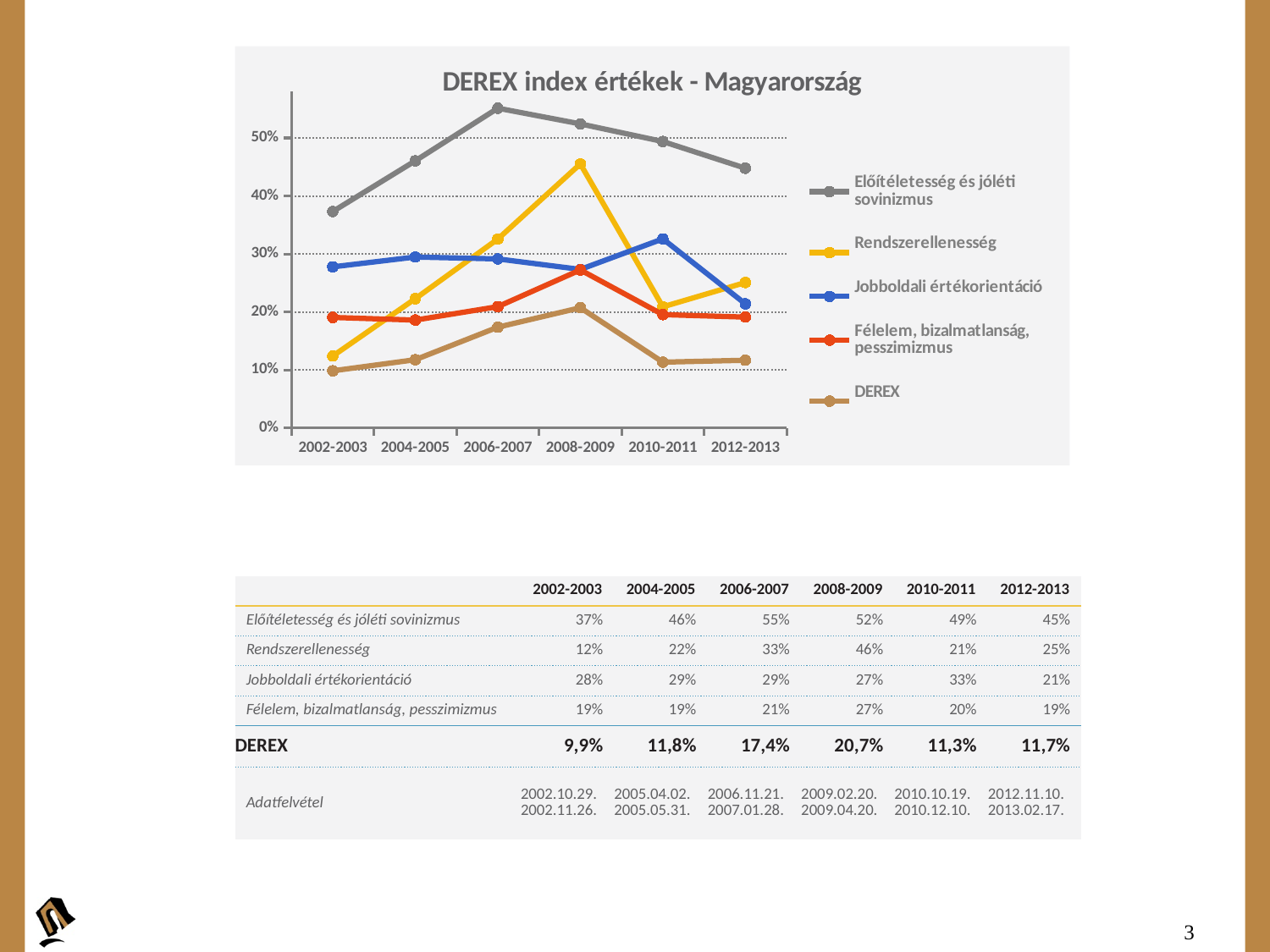

### Chart: DEREX index értékek - Magyarország

| Category | Előítéletesség és jóléti sovinizmus | Rendszerellenesség | Jobboldali értékorientáció | Félelem, bizalmatlanság, pesszimizmus | DEREX |
|---|---|---|---|---|---|
| 2002-2003 | 0.37329376854599405 | 0.12403560830860542 | 0.2777448071216619 | 0.1905044510385757 | 0.09851632047477754 |
| 2004-2005 | 0.46061916141618175 | 0.22284085967612421 | 0.29465608322206405 | 0.18599268591978893 | 0.11764344613312577 |
| 2006-2007 | 0.5513463971066126 | 0.32576547790466925 | 0.29145380426369183 | 0.20918572168078617 | 0.17374730187640447 |
| 2008-2009 | 0.5242698142569877 | 0.45527305492133197 | 0.27334915625887685 | 0.27248070018452897 | 0.2072897590188173 |
| 2010-2011 | 0.4939141575912885 | 0.20884048686739337 | 0.32607303010890526 | 0.1953875720691867 | 0.11338885329916733 |
| 2012-2013 | 0.447864945382324 | 0.25074478649453824 | 0.21400198609731894 | 0.19116186693147966 | 0.1166832174776565 |
|  | 2002-2003 | 2004-2005 | 2006-2007 | 2008-2009 | 2010-2011 | 2012-2013 |
| --- | --- | --- | --- | --- | --- | --- |
| Előítéletesség és jóléti sovinizmus | 37% | 46% | 55% | 52% | 49% | 45% |
| Rendszerellenesség | 12% | 22% | 33% | 46% | 21% | 25% |
| Jobboldali értékorientáció | 28% | 29% | 29% | 27% | 33% | 21% |
| Félelem, bizalmatlanság, pesszimizmus | 19% | 19% | 21% | 27% | 20% | 19% |
| DEREX | 9,9% | 11,8% | 17,4% | 20,7% | 11,3% | 11,7% |
| Adatfelvétel | 2002.10.29. 2002.11.26. | 2005.04.02. 2005.05.31. | 2006.11.21. 2007.01.28. | 2009.02.20. 2009.04.20. | 2010.10.19. 2010.12.10. | 2012.11.10. 2013.02.17. |